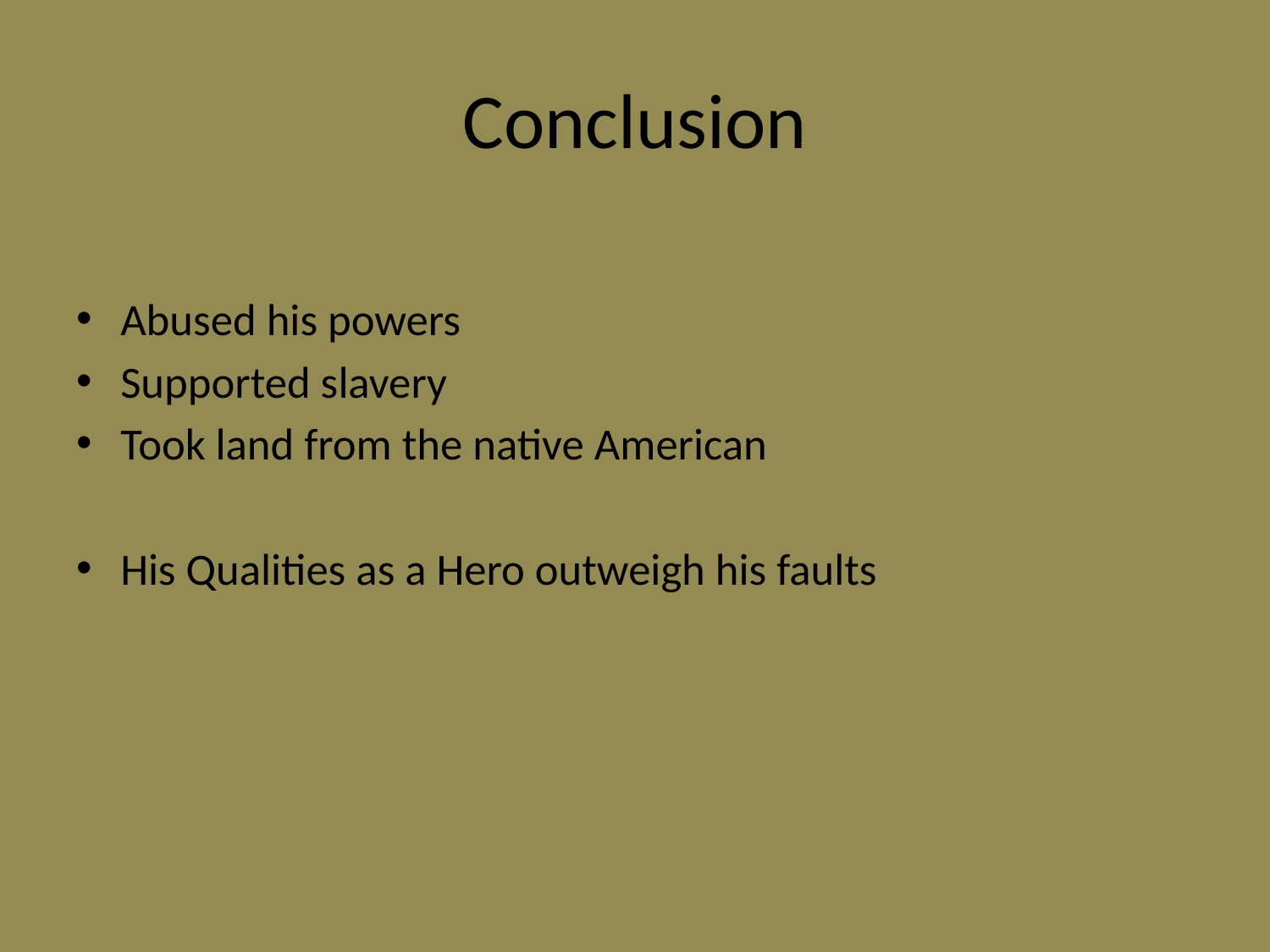

# Conclusion

Abused his powers
Supported slavery
Took land from the native American

His Qualities as a Hero outweigh his faults